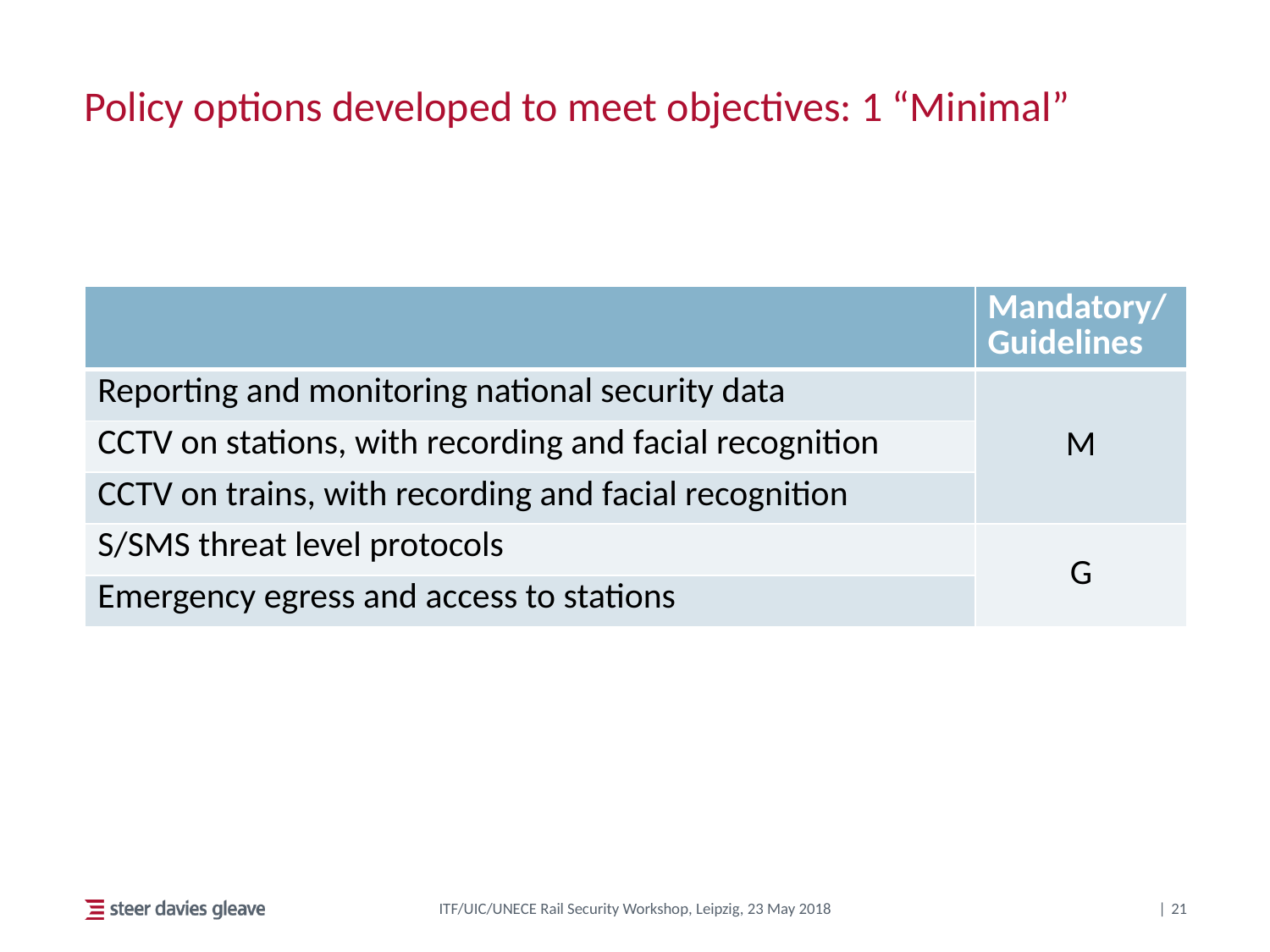

# Policy options developed to meet objectives: 1 “Minimal”
|  | Mandatory/Guidelines |
| --- | --- |
| Reporting and monitoring national security data | M |
| CCTV on stations, with recording and facial recognition |  |
| CCTV on trains, with recording and facial recognition |  |
| S/SMS threat level protocols | G |
| Emergency egress and access to stations |  |
ITF/UIC/UNECE Rail Security Workshop, Leipzig, 23 May 2018
21